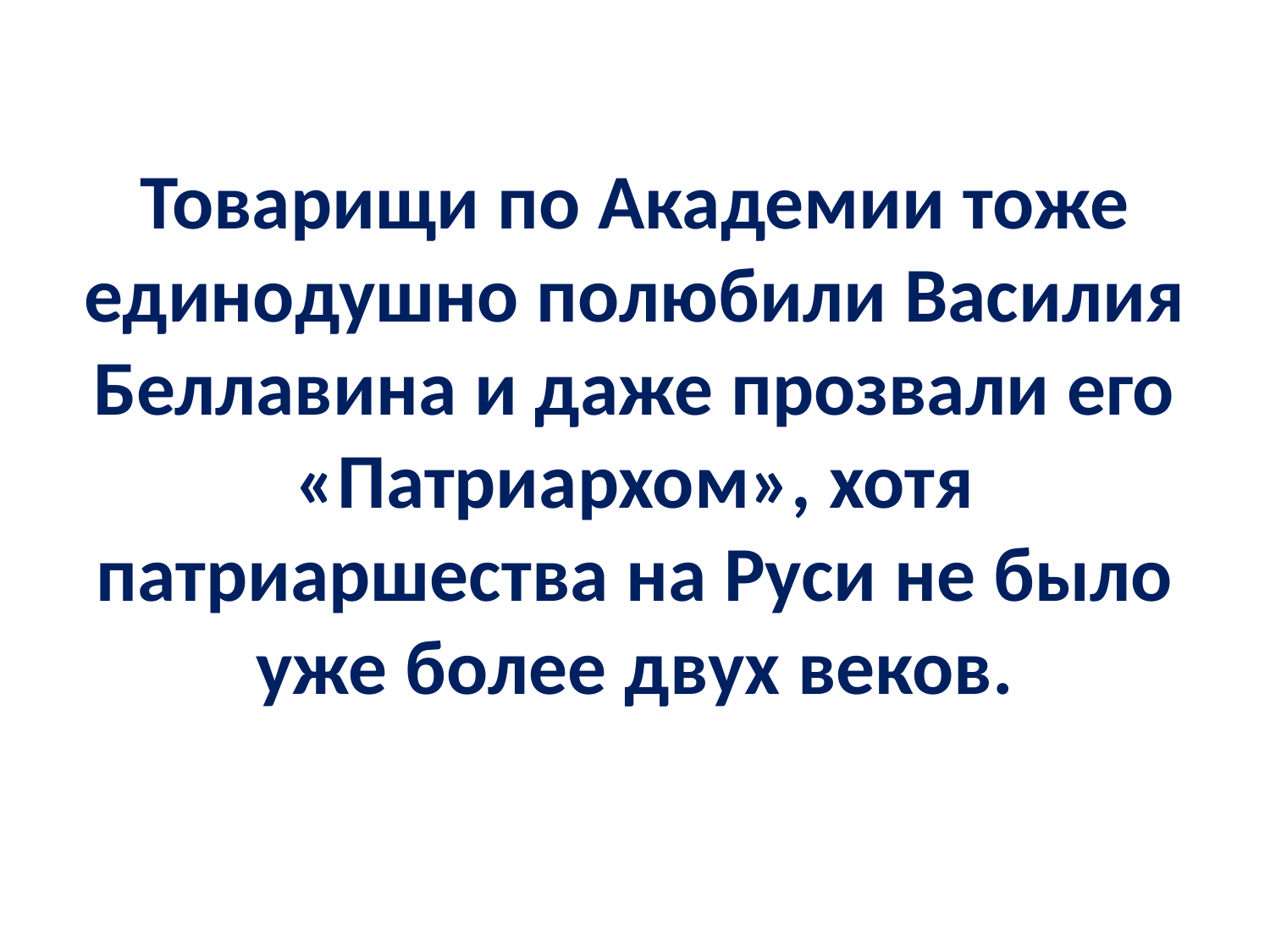

# Товарищи по Академии тоже единодушно полюбили Василия Беллавина и даже прозвали его «Патриархом», хотя патриаршества на Руси не было уже более двух веков.